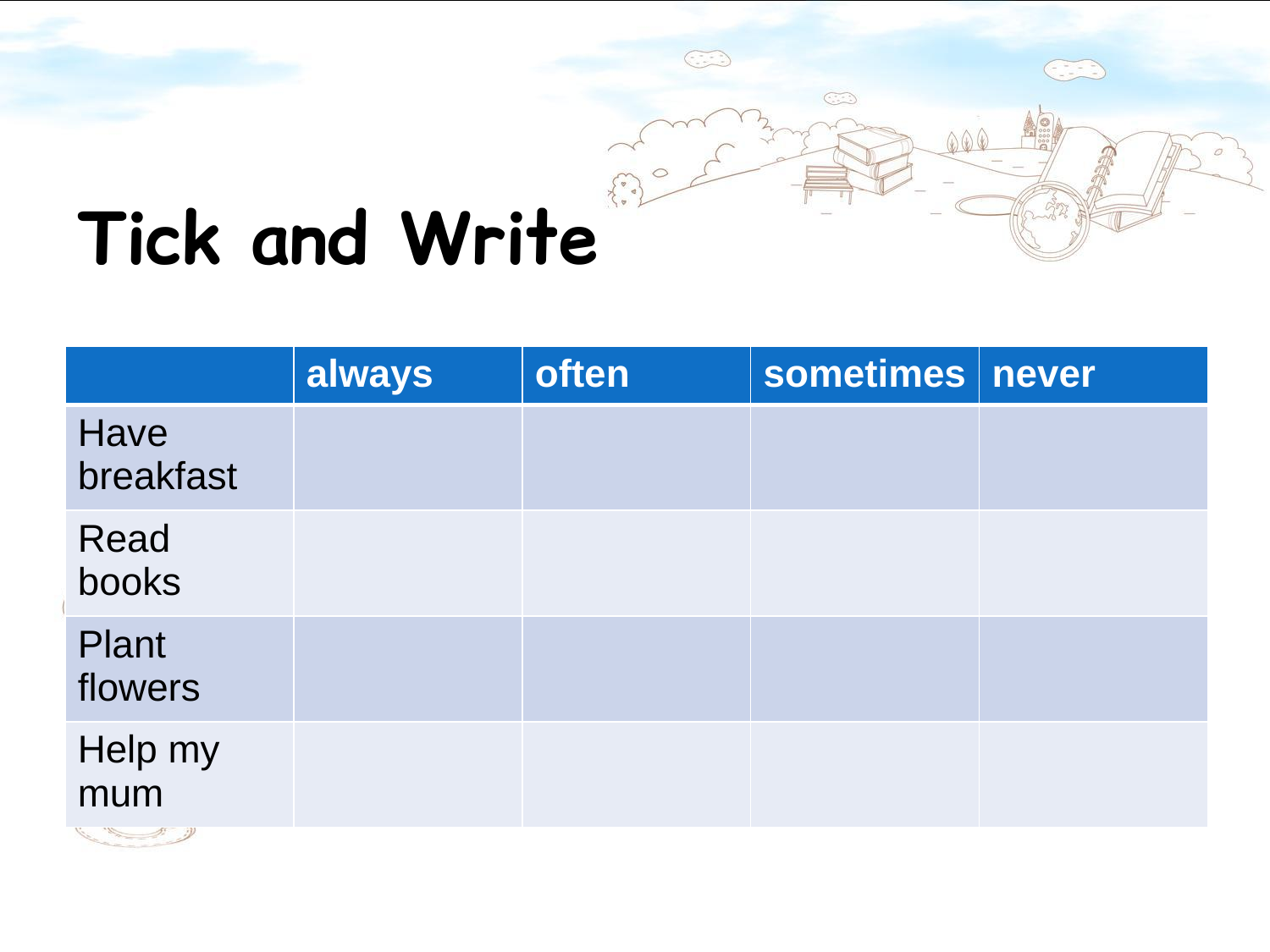

# Tick and Write
|  | always | often | sometimes | never |
| --- | --- | --- | --- | --- |
| Have breakfast |  |  |  |  |
| Read books |  |  |  |  |
| Plant flowers |  |  |  |  |
| Help my mum |  |  |  |  |